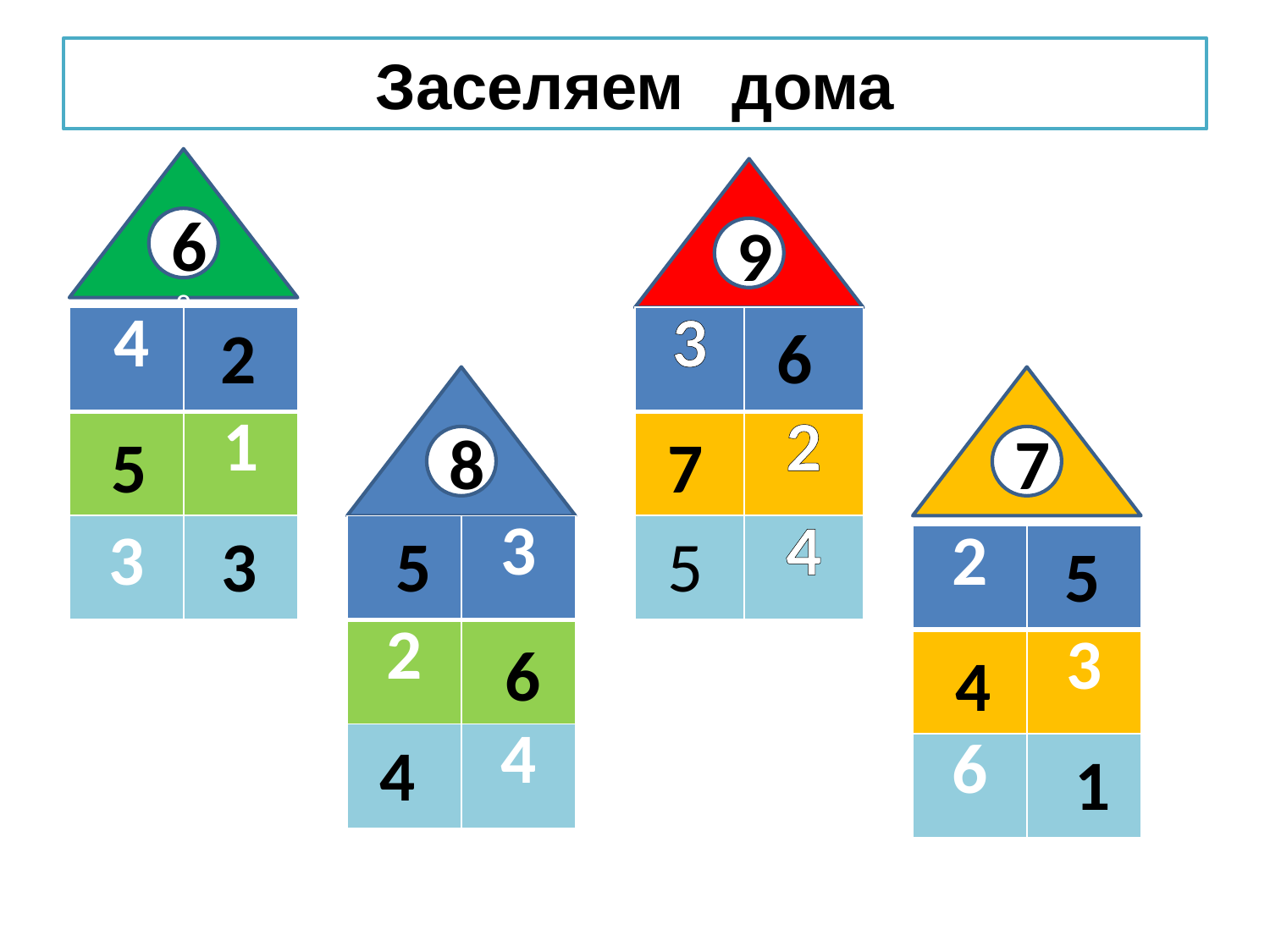

# Заселяем   дома

688

99
| 4 |  |
| --- | --- |
|  | 1 |
| 3 |  |
2
| 3 |  |
| --- | --- |
|  | 2 |
|  | 4 |
6

5
7
8
7
3
|  | 3 |
| --- | --- |
| 2 |  |
|  | 4 |
 5
5
| 2 |  |
| --- | --- |
|  | 3 |
| 6 |  |
5
 6
4
4
1